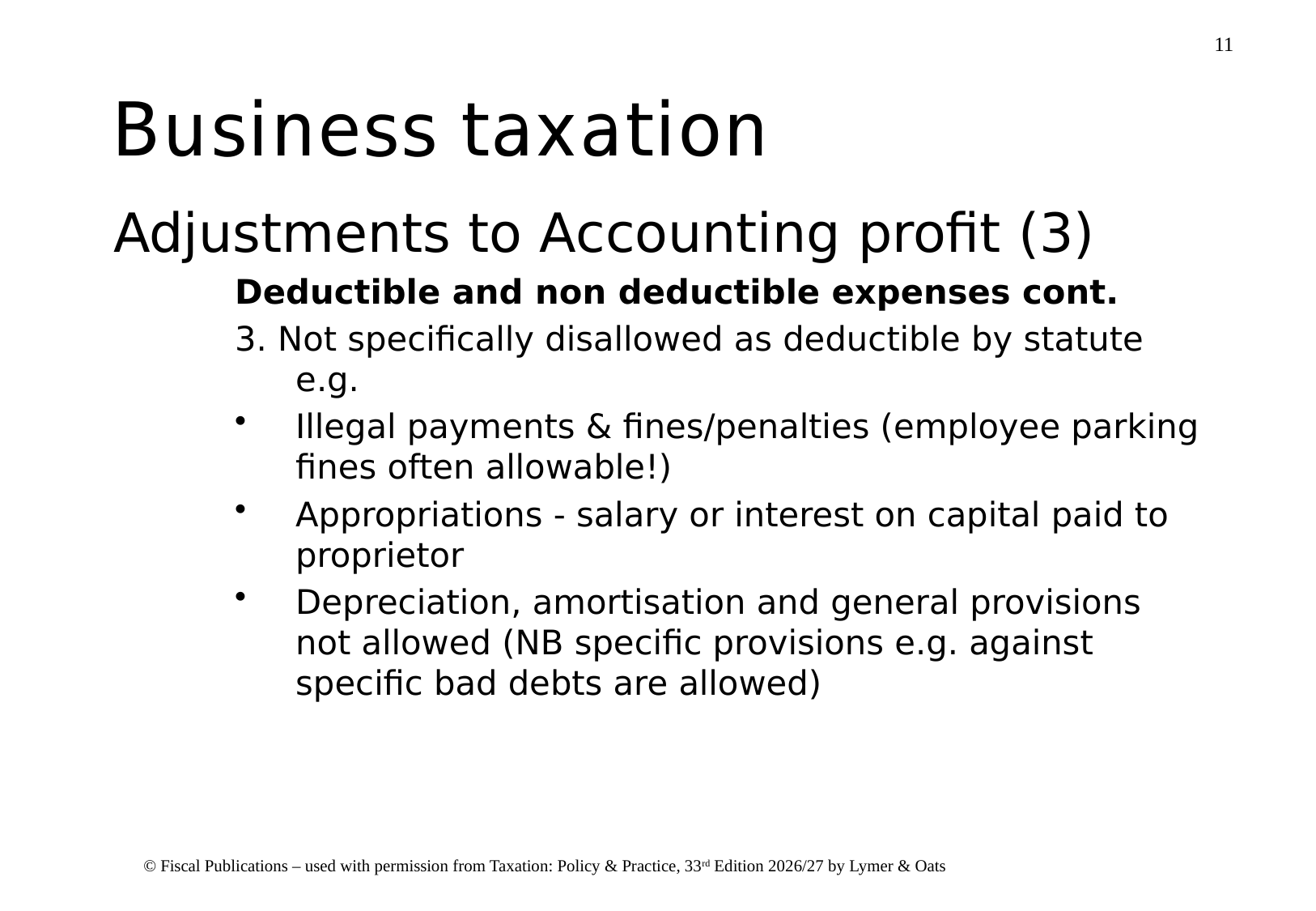

# Business taxation
Adjustments to Accounting profit (3)
Deductible and non deductible expenses cont.
3. Not specifically disallowed as deductible by statute e.g.
Illegal payments & fines/penalties (employee parking fines often allowable!)
Appropriations - salary or interest on capital paid to proprietor
Depreciation, amortisation and general provisions not allowed (NB specific provisions e.g. against specific bad debts are allowed)